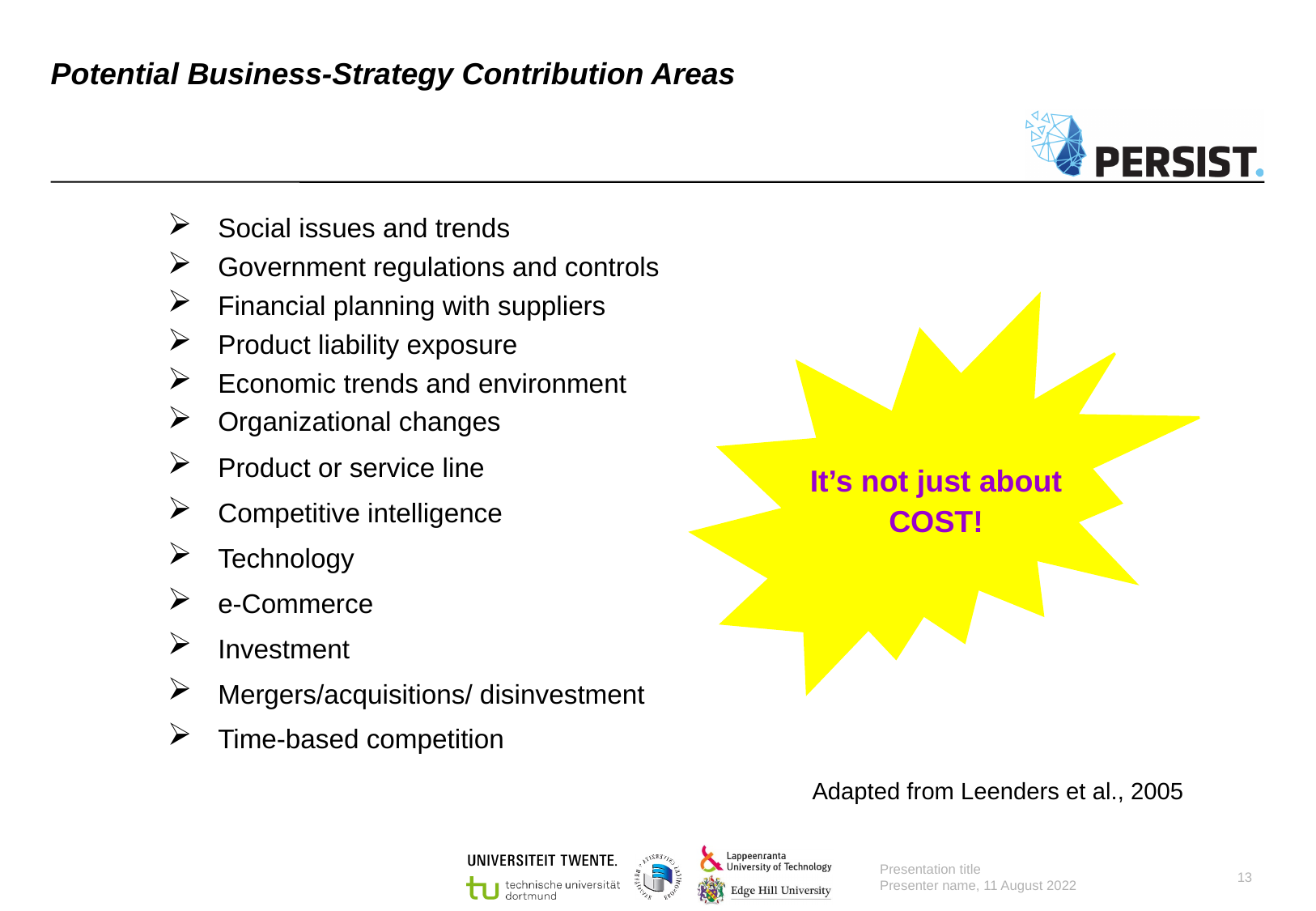

# Potential Business-Strategy Contribution Areas

Social issues and trends
Government regulations and controls
Financial planning with suppliers
Product liability exposure
Economic trends and environment
Organizational changes
Product or service line
Competitive intelligence
Technology
e-Commerce
Investment
Mergers/acquisitions/ disinvestment
Time-based competition

It’s not just about

COST!
Adapted from Leenders et al., 2005

Presentation title
Presenter name, 11 August 2022
13